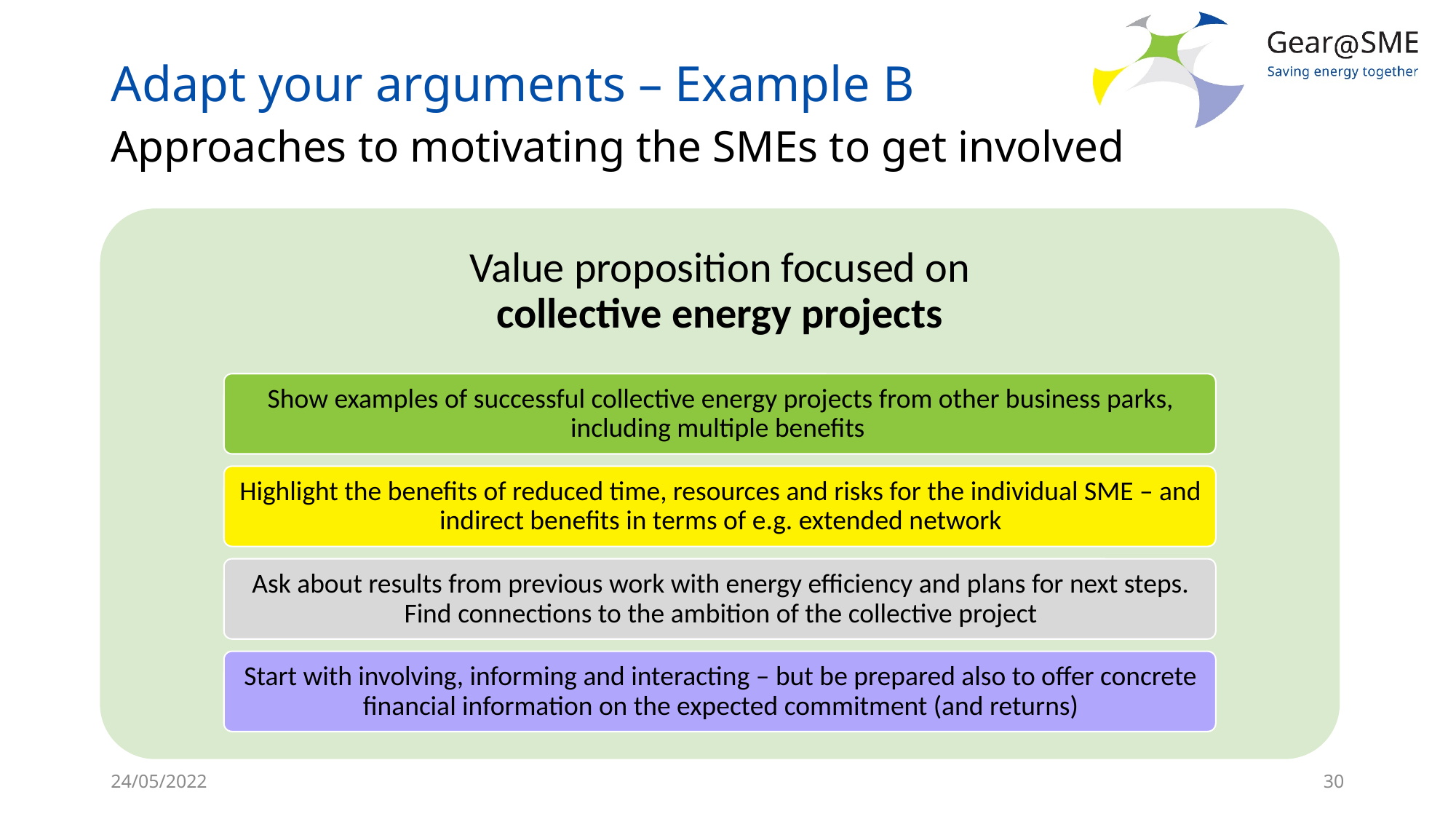

# Adapt your arguments – Example B
Approaches to motivating the SMEs to get involved

Value proposition focused on
collective energy projects
Show examples of successful collective energy projects from other business parks, including multiple benefits
Highlight the benefits of reduced time, resources and risks for the individual SME – and indirect benefits in terms of e.g. extended network
Ask about results from previous work with energy efficiency and plans for next steps. Find connections to the ambition of the collective project
Start with involving, informing and interacting – but be prepared also to offer concrete financial information on the expected commitment (and returns)

24/05/2022
30